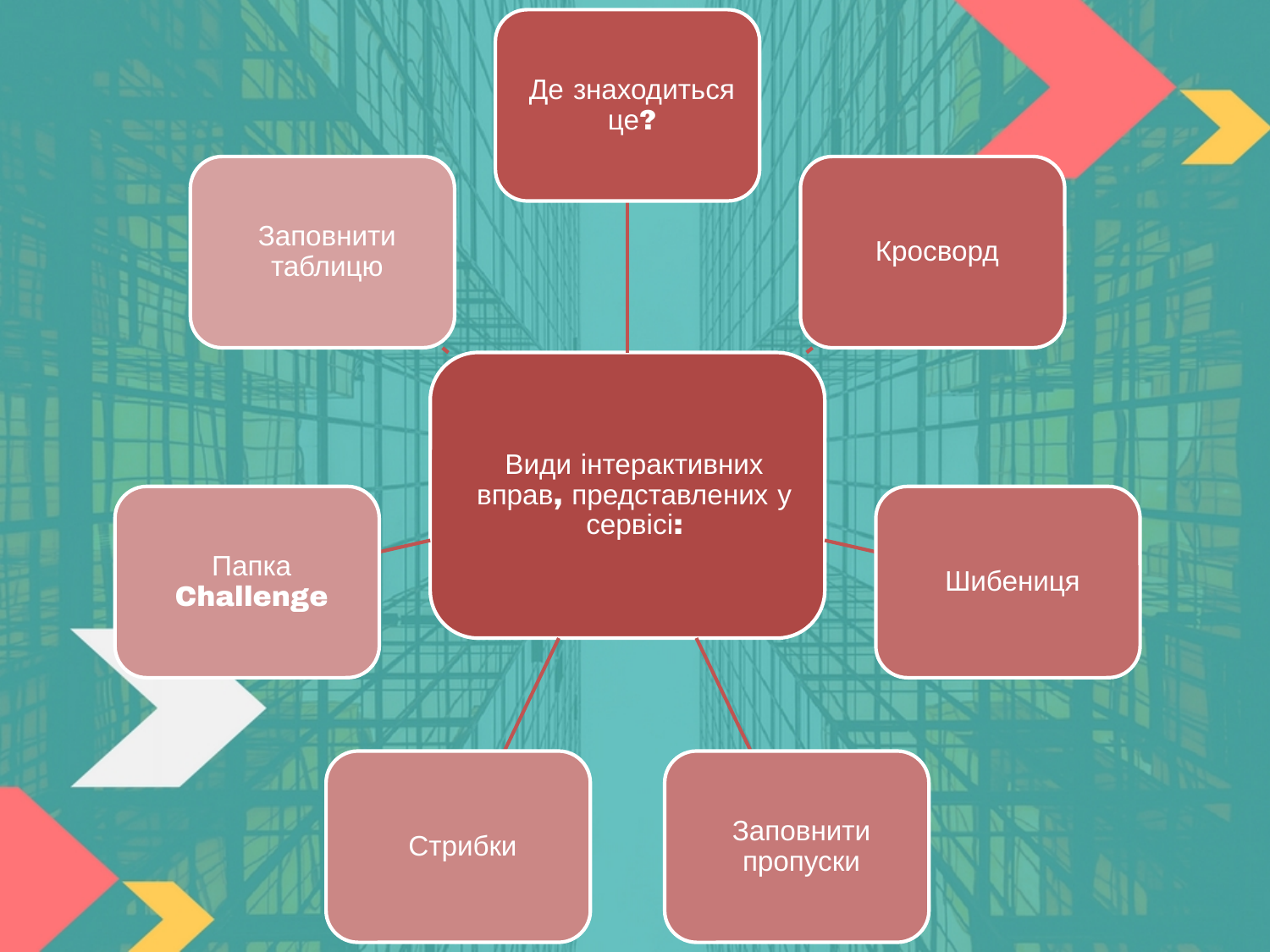

Види інтерактивних вправ, представлених у сервісі:
Де знаходиться це?
Кросворд
Шибениця
Заповнити пропуски
Стрибки
Папка Challenge
Заповнити таблицю